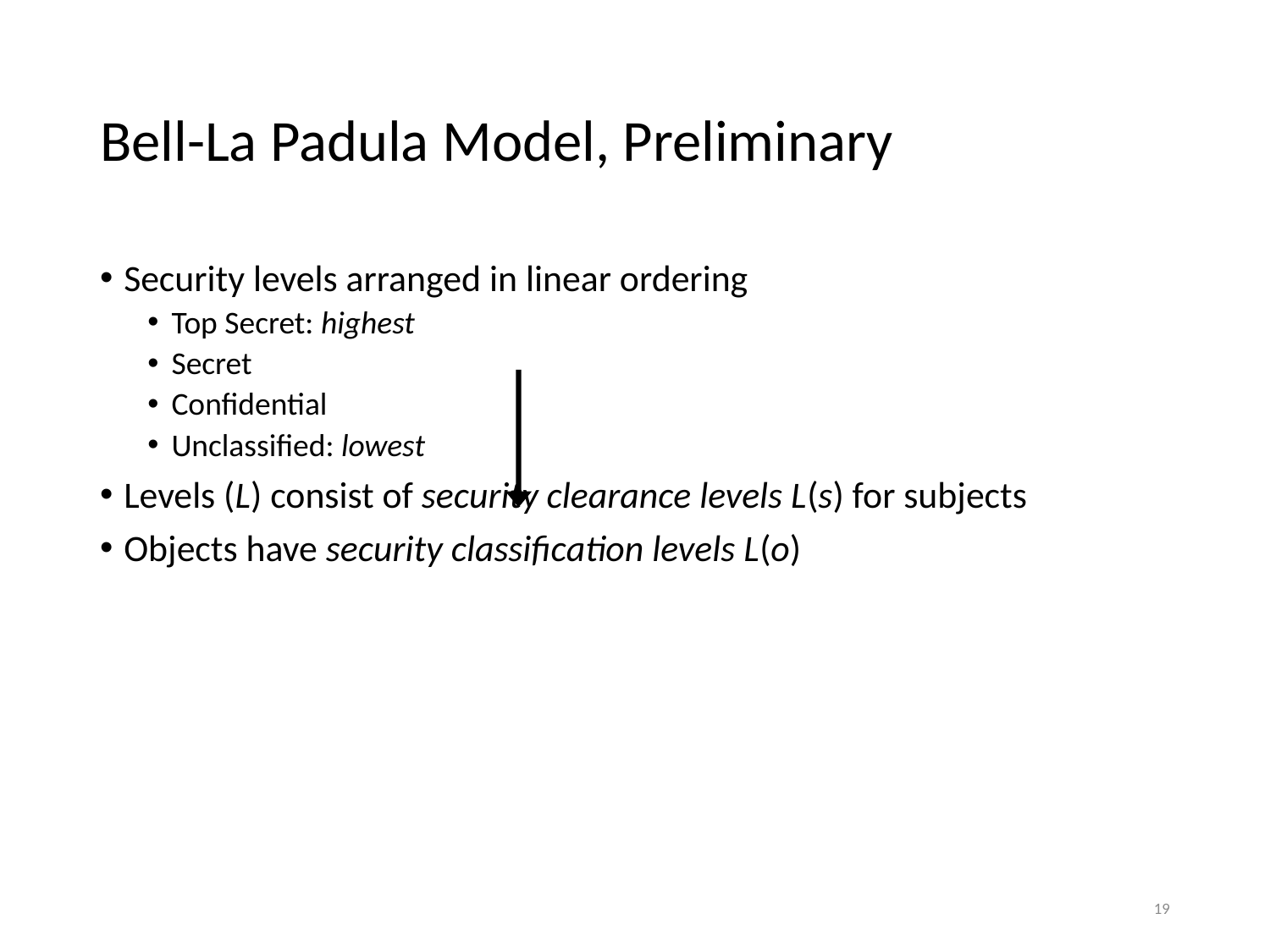

# Bell-La Padula Model, Preliminary
Security levels arranged in linear ordering
Top Secret: highest
Secret
Confidential
Unclassified: lowest
Levels (L) consist of security clearance levels L(s) for subjects
Objects have security classification levels L(o)

19